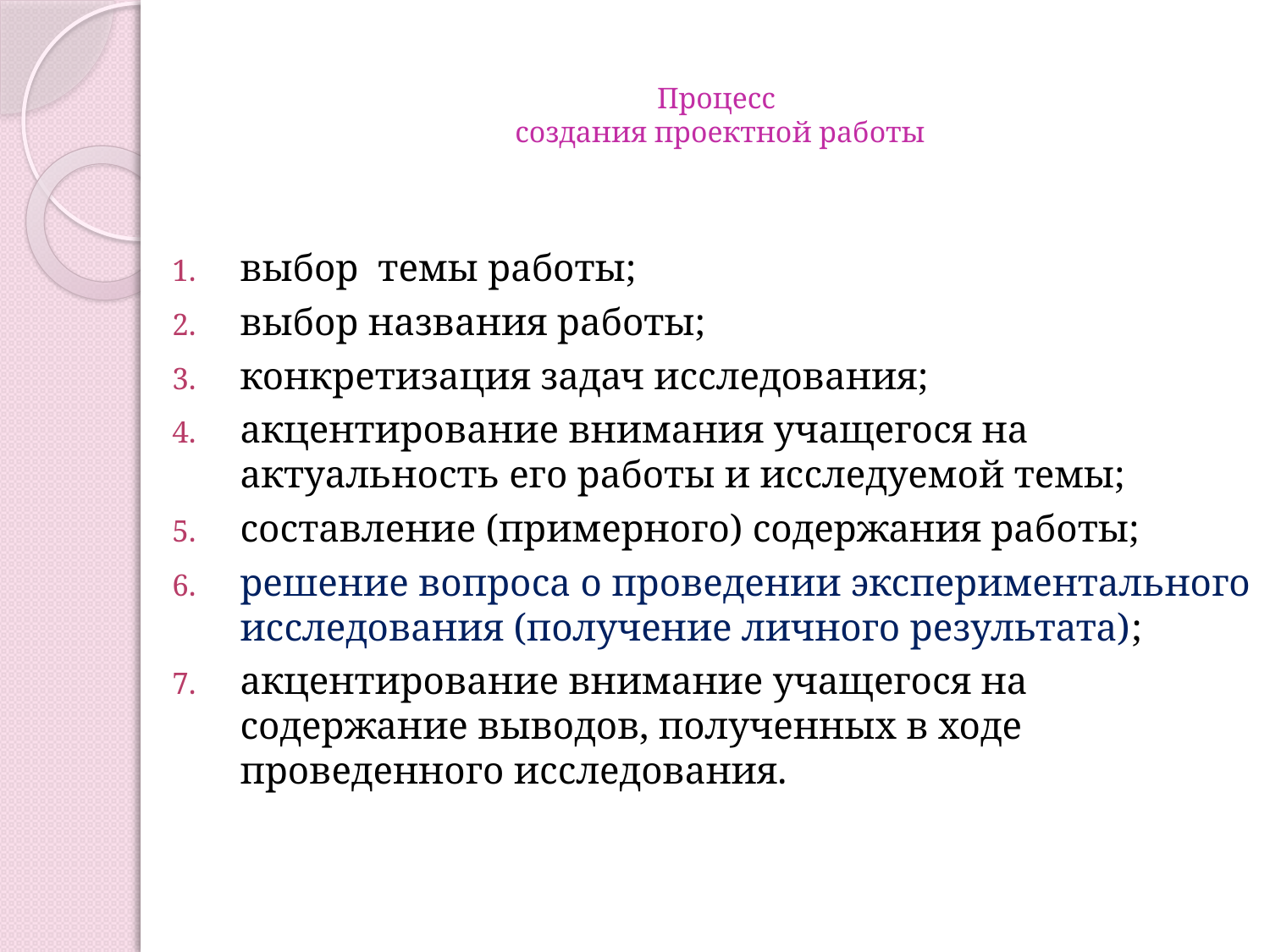

# Процесс создания проектной работы
выбор  темы работы;
выбор названия работы;
конкретизация задач исследования;
акцентирование внимания учащегося на актуальность его работы и исследуемой темы;
составление (примерного) содержания работы;
решение вопроса о проведении экспериментального исследования (получение личного результата);
акцентирование внимание учащегося на содержание выводов, полученных в ходе проведенного исследования.